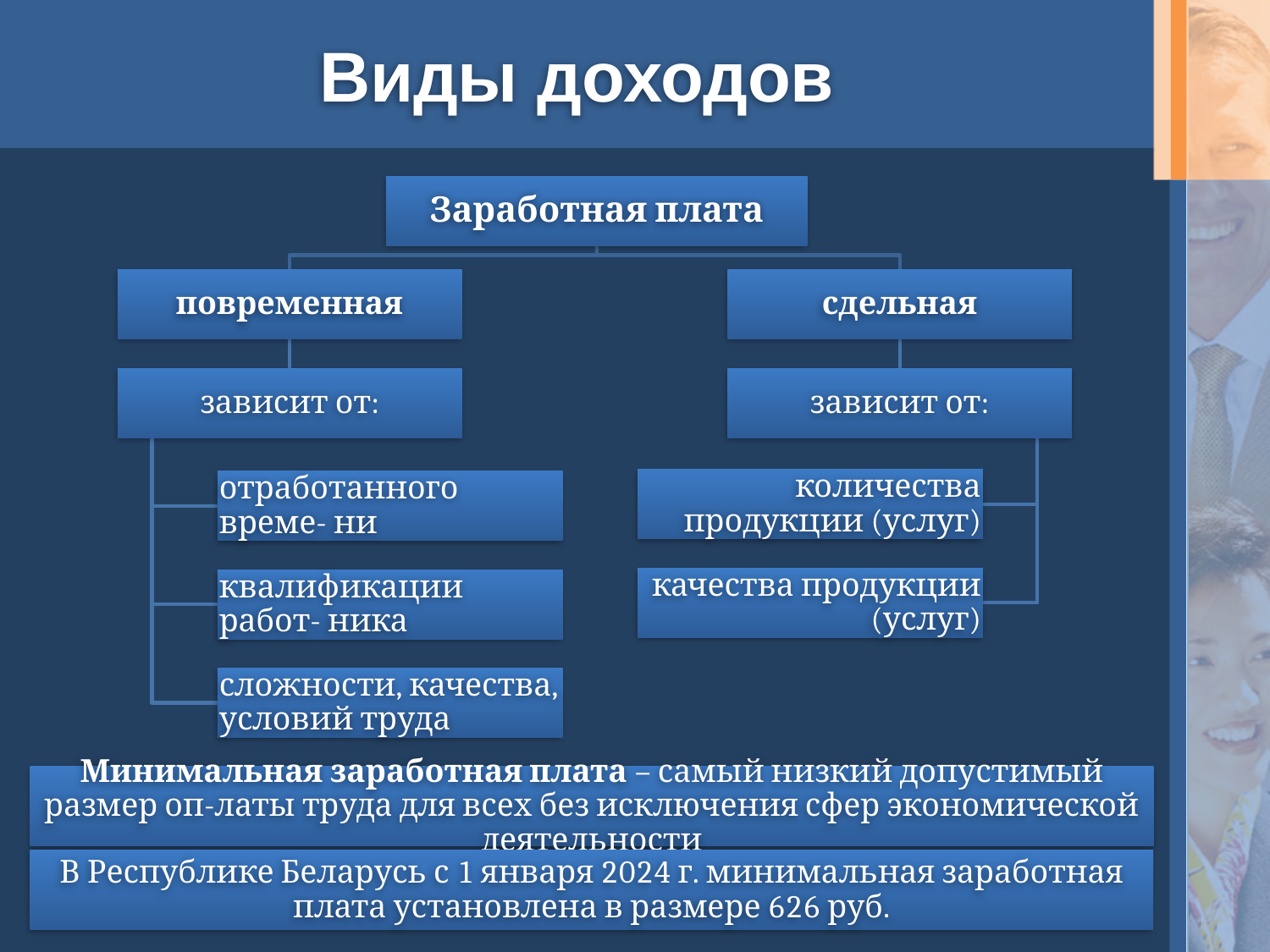

# Виды доходов

Заработная плата

повременная

сдельная

зависит от:

зависит от:

количества продукции (услуг)

отработанного време- ни

качества продукции (услуг)

квалификации работ- ника

сложности, качества, условий труда

Минимальная заработная плата – самый низкий допустимый размер оп-латы труда для всех без исключения сфер экономической деятельности

В Республике Беларусь с 1 января 2024 г. минимальная заработная плата установлена в размере 626 руб.